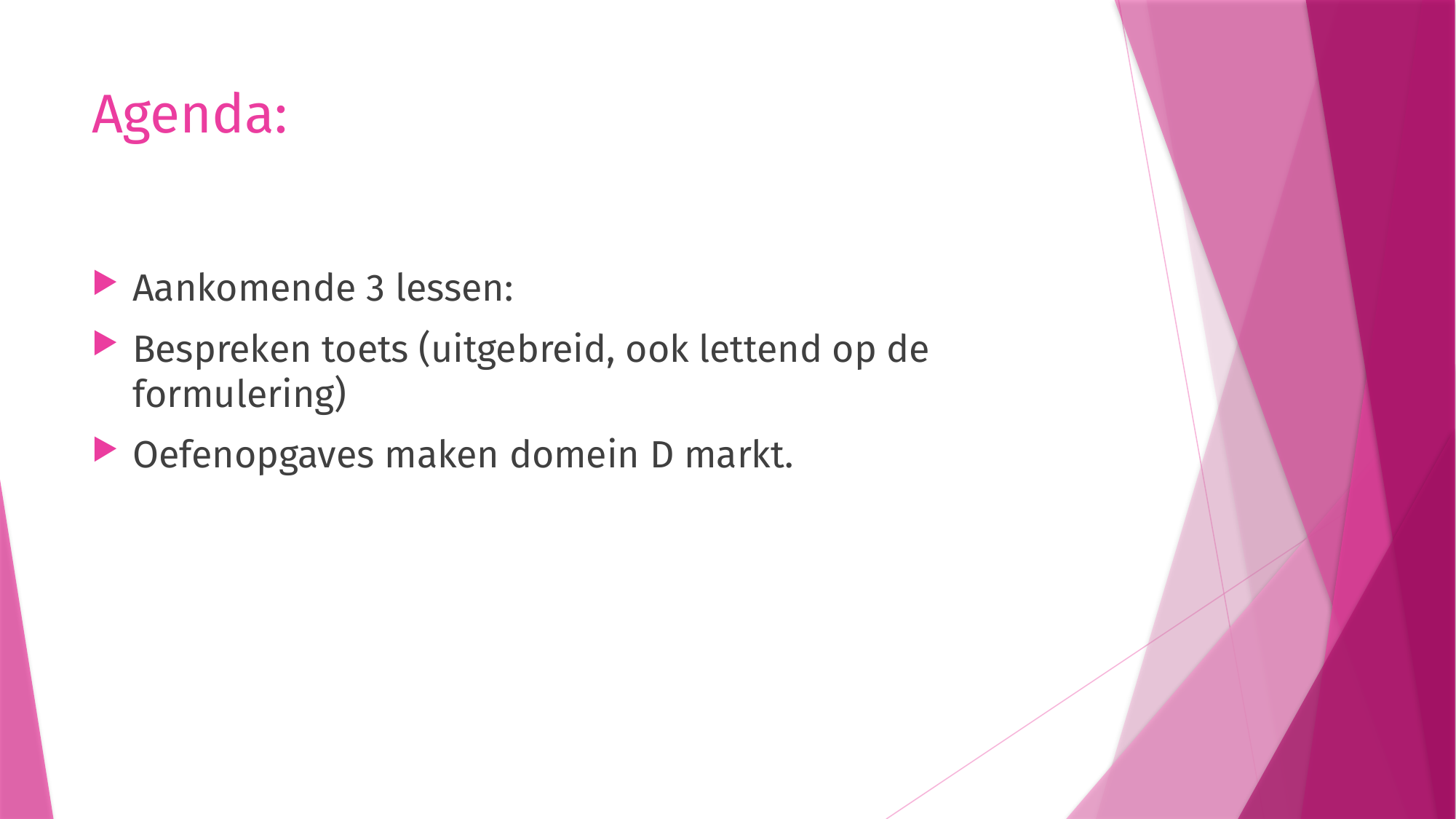

# Agenda:
Aankomende 3 lessen:
Bespreken toets (uitgebreid, ook lettend op de formulering)
Oefenopgaves maken domein D markt.